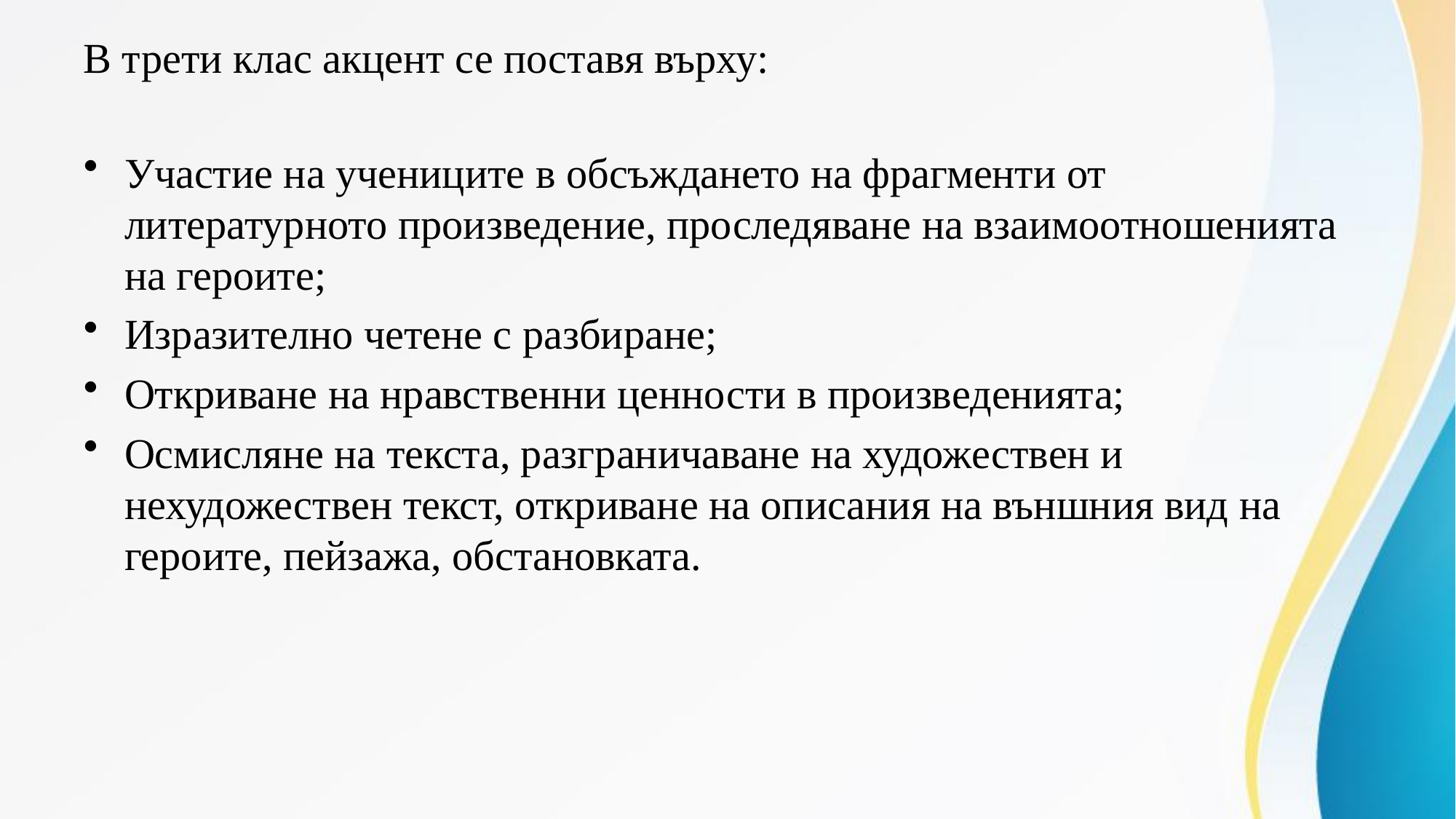

# В трети клас акцент се поставя върху:
Участие на учениците в обсъждането на фрагменти от литературното произведение, проследяване на взаимоотношенията на героите;
Изразително четене с разбиране;
Откриване на нравственни ценности в произведенията;
Осмисляне на текста, разграничаване на художествен и нехудожествен текст, откриване на описания на външния вид на героите, пейзажа, обстановката.